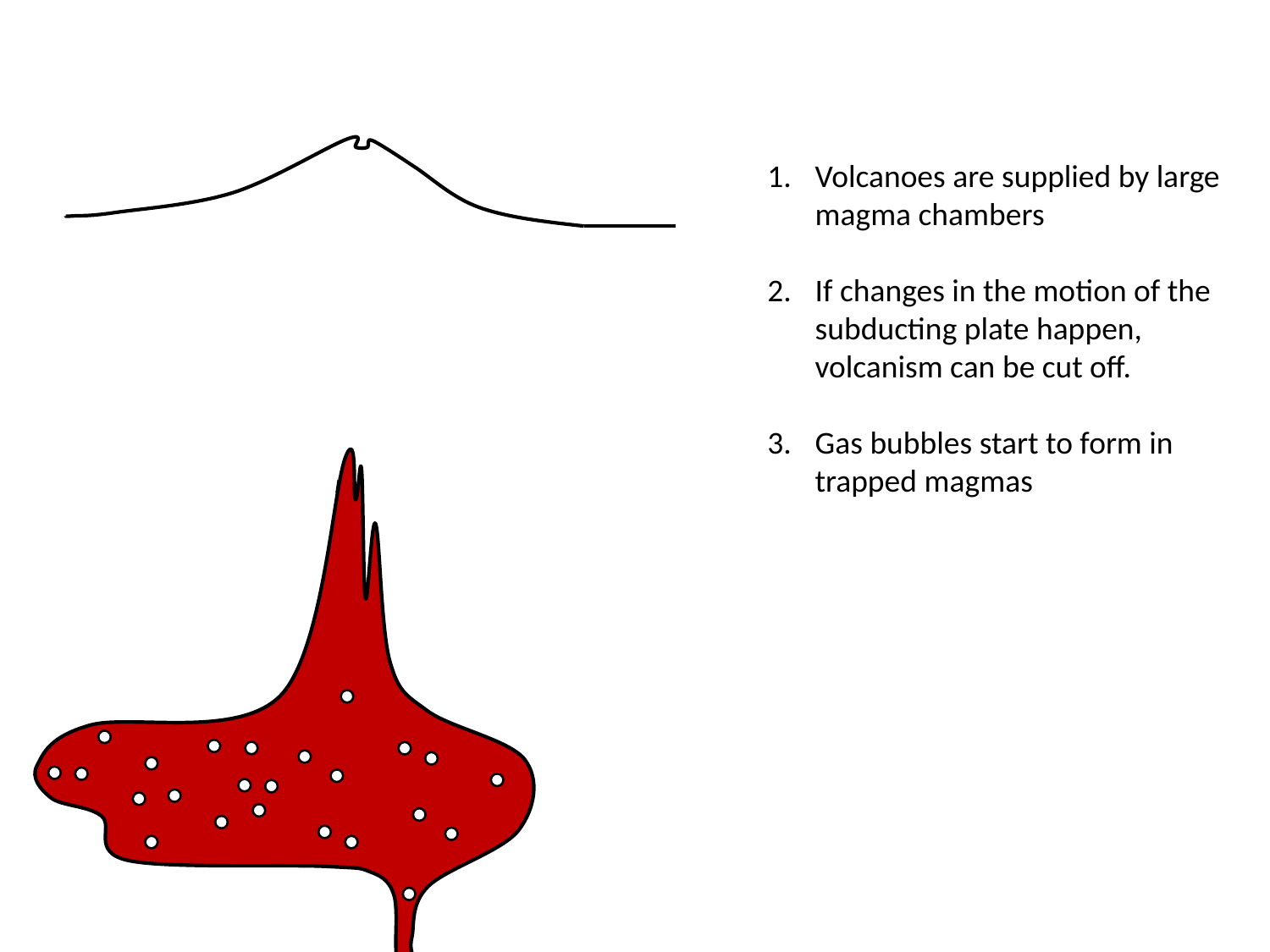

Volcanoes are supplied by large magma chambers

If changes in the motion of the subducting plate happen, volcanism can be cut off.

Gas bubbles start to form in trapped magmas